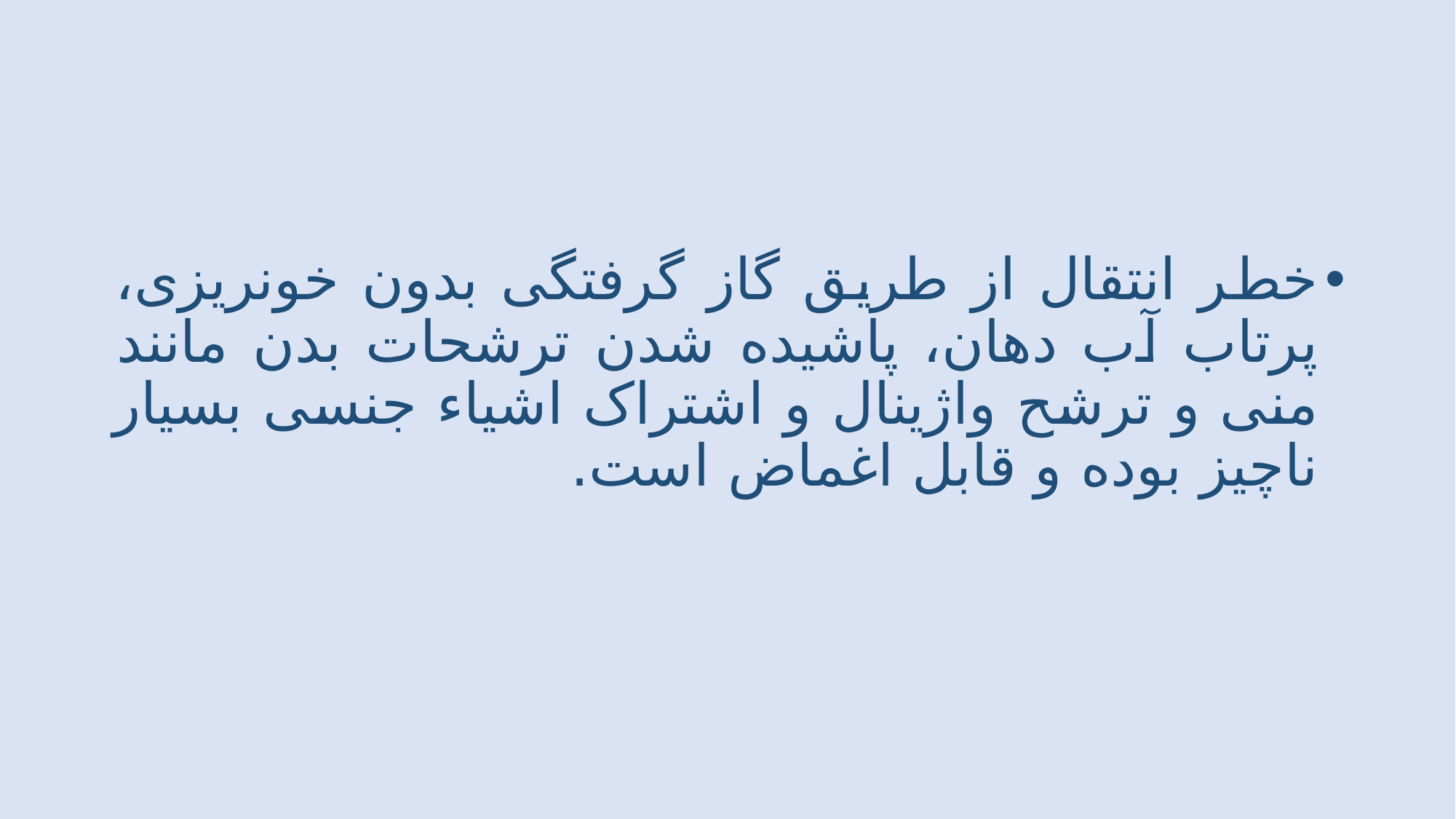

خطر انتقال از طریق گاز گرفتگی بدون خونریزی، پرتاب آب دهان، پاشیده شدن ترشحات بدن مانند منی و ترشح واژینال و اشتراک اشیاء جنسی بسیار ناچیز بوده و قابل اغماض است.